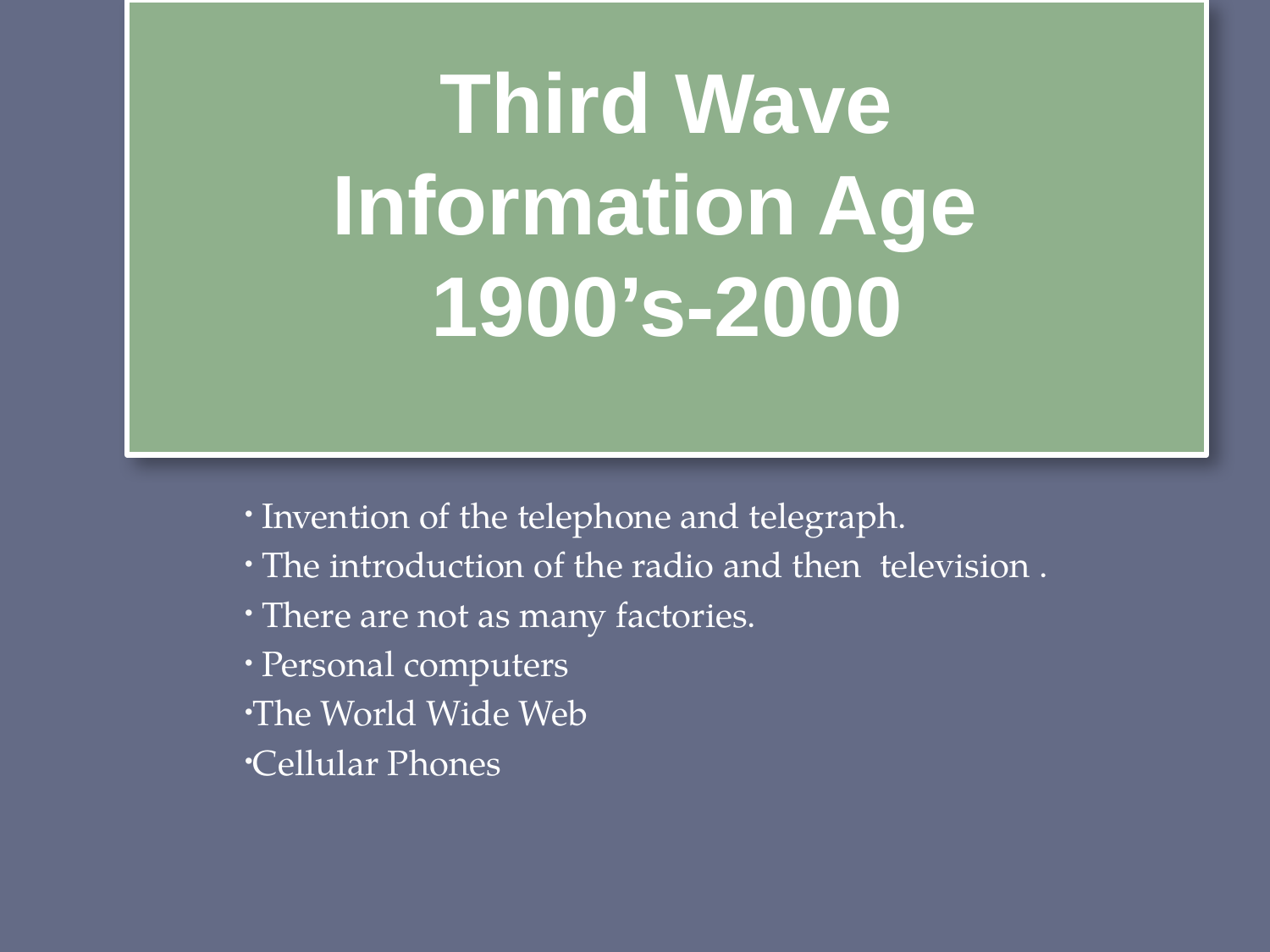

# Third Wave Information Age 1900’s-2000
 Invention of the telephone and telegraph.
 The introduction of the radio and then  television .
 There are not as many factories.
 Personal computers
The World Wide Web
Cellular Phones